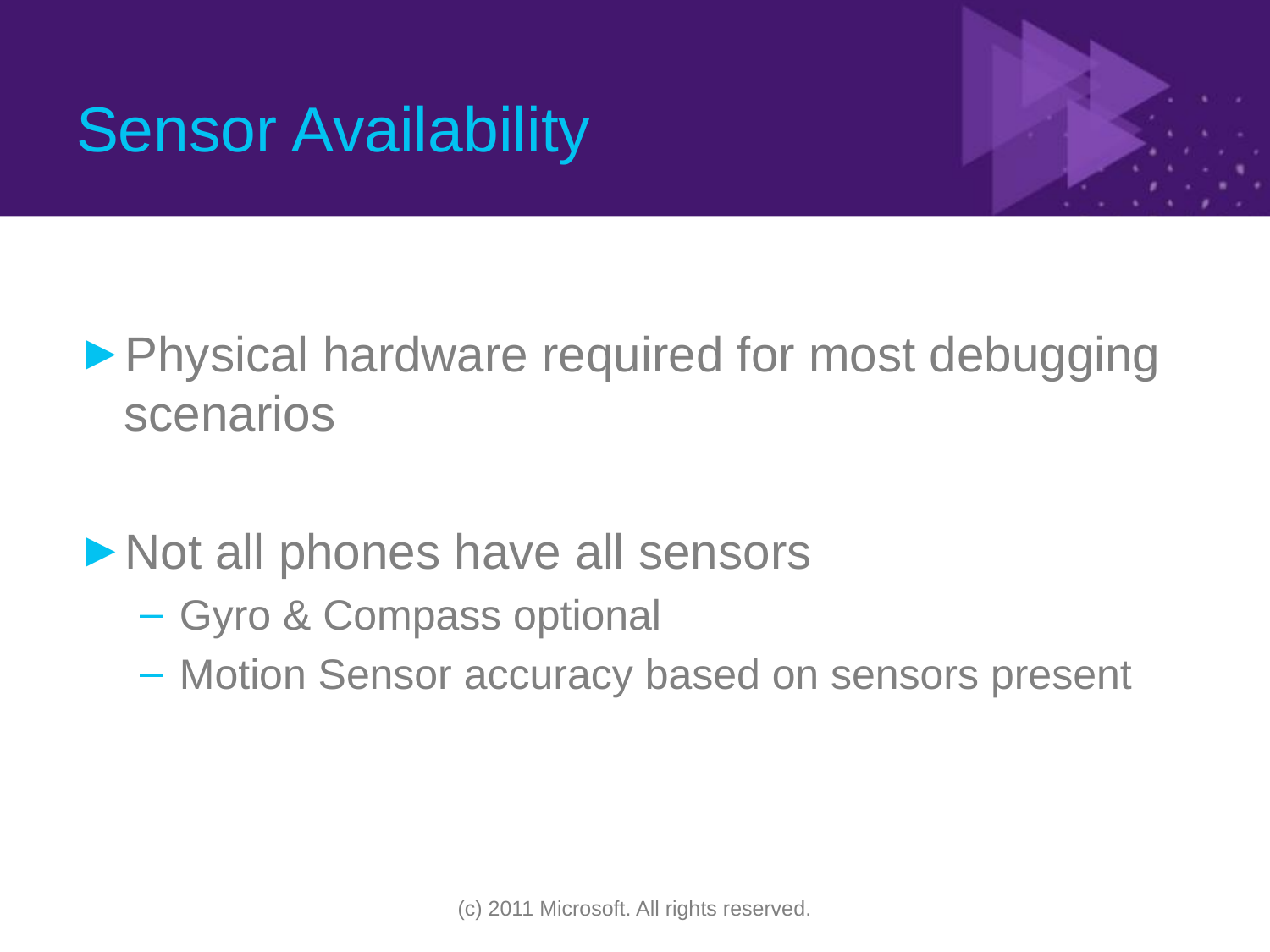

# Sensor Availability
Physical hardware required for most debugging scenarios

Not all phones have all sensors
Gyro & Compass optional
Motion Sensor accuracy based on sensors present
(c) 2011 Microsoft. All rights reserved.